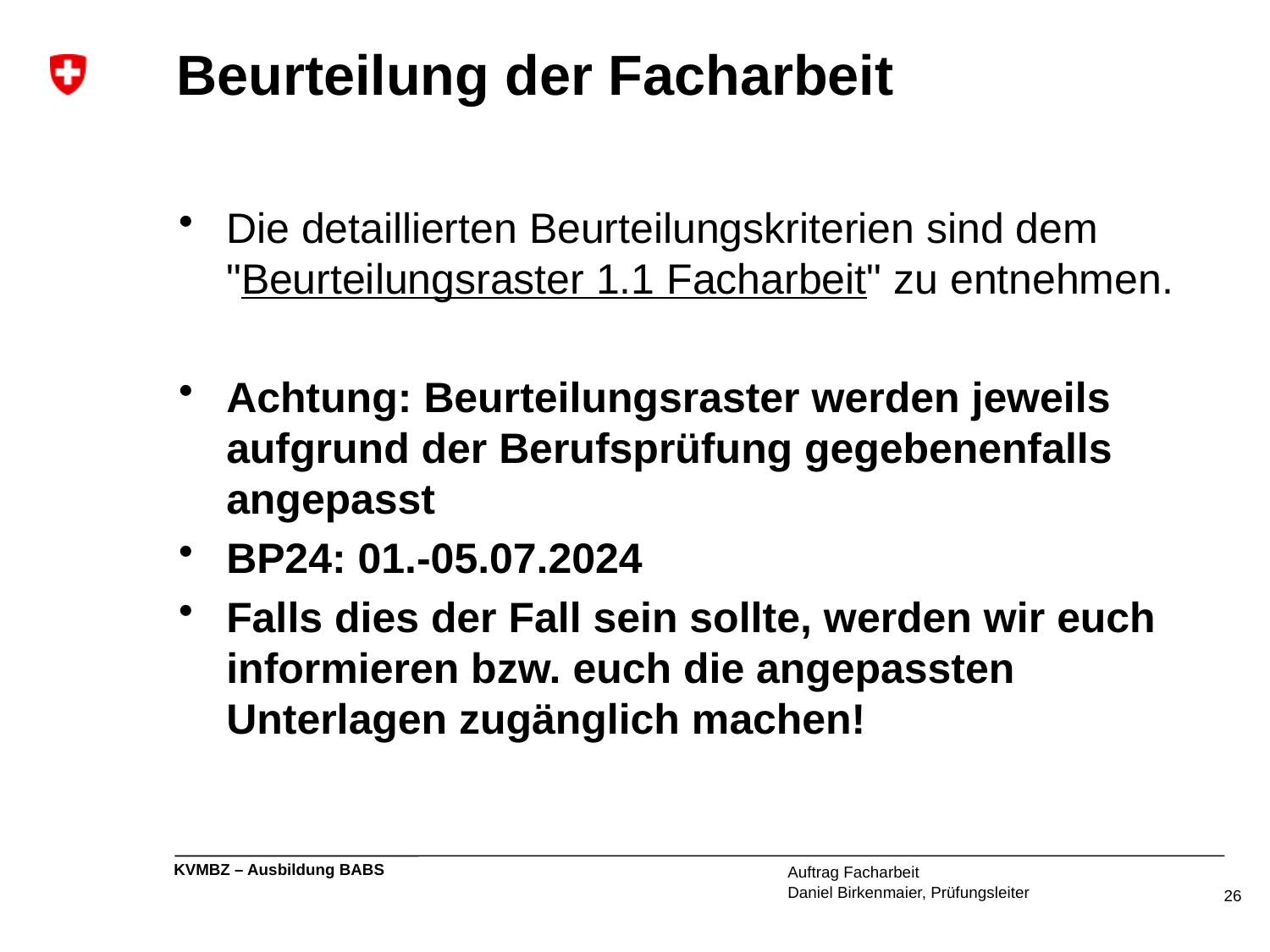

# Beurteilung der Facharbeit
Die detaillierten Beurteilungskriterien sind dem "Beurteilungsraster 1.1 Facharbeit" zu entnehmen.

Achtung: Beurteilungsraster werden jeweils aufgrund der Berufsprüfung gegebenenfalls angepasst
BP24: 01.-05.07.2024
Falls dies der Fall sein sollte, werden wir euch informieren bzw. euch die angepassten Unterlagen zugänglich machen!
Auftrag Facharbeit
Daniel Birkenmaier, Prüfungsleiter